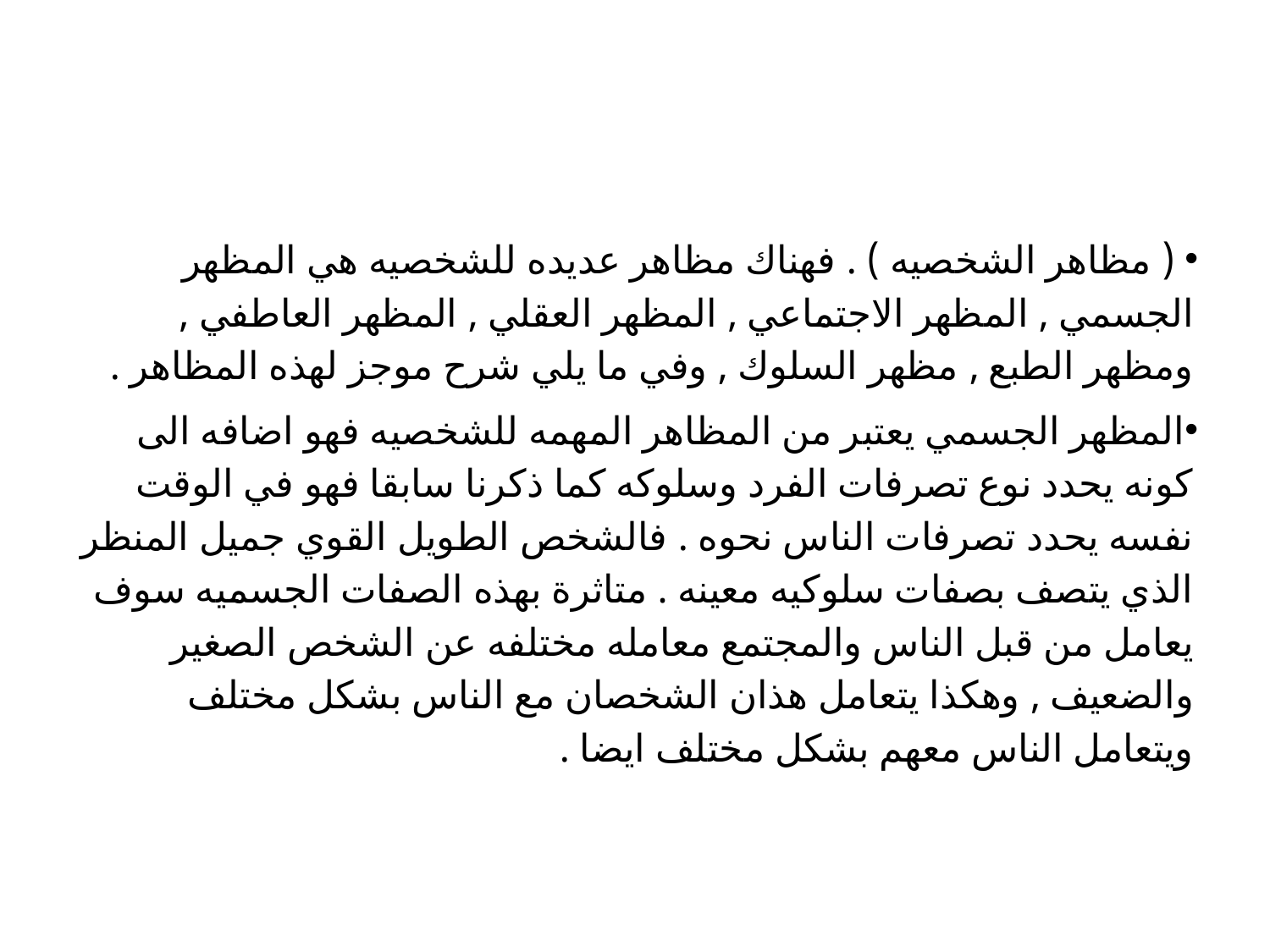

#
 ( مظاهر الشخصيه ) . فهناك مظاهر عديده للشخصيه هي المظهر الجسمي , المظهر الاجتماعي , المظهر العقلي , المظهر العاطفي , ومظهر الطبع , مظهر السلوك , وفي ما يلي شرح موجز لهذه المظاهر .
المظهر الجسمي يعتبر من المظاهر المهمه للشخصيه فهو اضافه الى كونه يحدد نوع تصرفات الفرد وسلوكه كما ذكرنا سابقا فهو في الوقت نفسه يحدد تصرفات الناس نحوه . فالشخص الطويل القوي جميل المنظر الذي يتصف بصفات سلوكيه معينه . متاثرة بهذه الصفات الجسميه سوف يعامل من قبل الناس والمجتمع معامله مختلفه عن الشخص الصغير والضعيف , وهكذا يتعامل هذان الشخصان مع الناس بشكل مختلف ويتعامل الناس معهم بشكل مختلف ايضا .